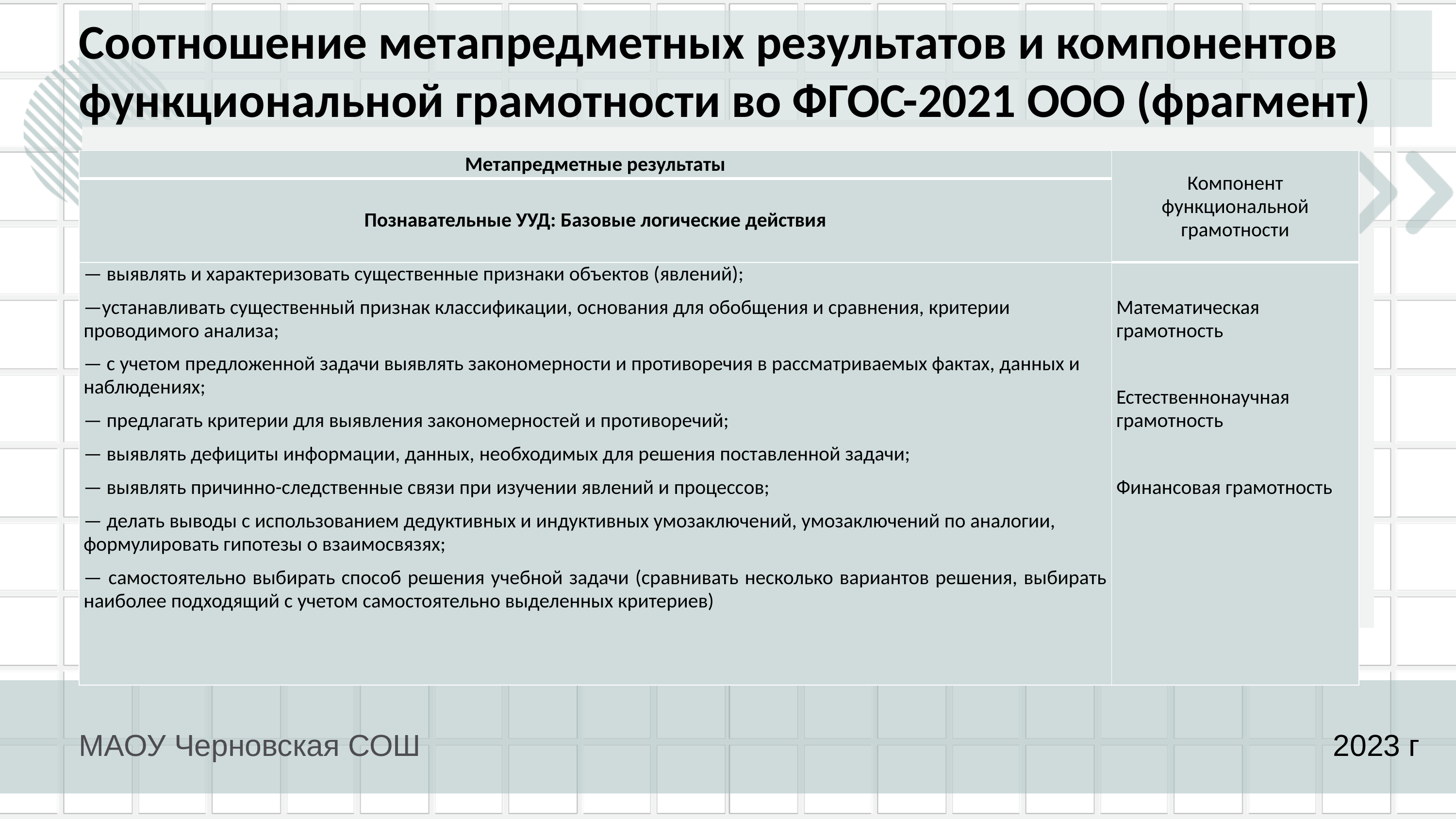

Соотношение метапредметных результатов и компонентов функциональной грамотности во ФГОС-2021 ООО (фрагмент)

| Метапредметные результаты | Компонент функциональной грамотности |
| --- | --- |
| Познавательные УУД: Базовые логические действия |  |
| — выявлять и характеризовать существенные признаки объектов (явлений); —устанавливать существенный признак классификации, основания для обобщения и сравнения, критерии проводимого анализа; — с учетом предложенной задачи выявлять закономерности и противоречия в рассматриваемых фактах, данных и наблюдениях; — предлагать критерии для выявления закономерностей и противоречий; — выявлять дефициты информации, данных, необходимых для решения поставленной задачи; — выявлять причинно-следственные связи при изучении явлений и процессов; — делать выводы с использованием дедуктивных и индуктивных умозаключений, умозаключений по аналогии, формулировать гипотезы о взаимосвязях; — самостоятельно выбирать способ решения учебной задачи (сравнивать несколько вариантов решения, выбирать наиболее подходящий с учетом самостоятельно выделенных критериев) | Математическая грамотность   Естественнонаучная грамотность   Финансовая грамотность |

МАОУ Черновская СОШ
2023 г